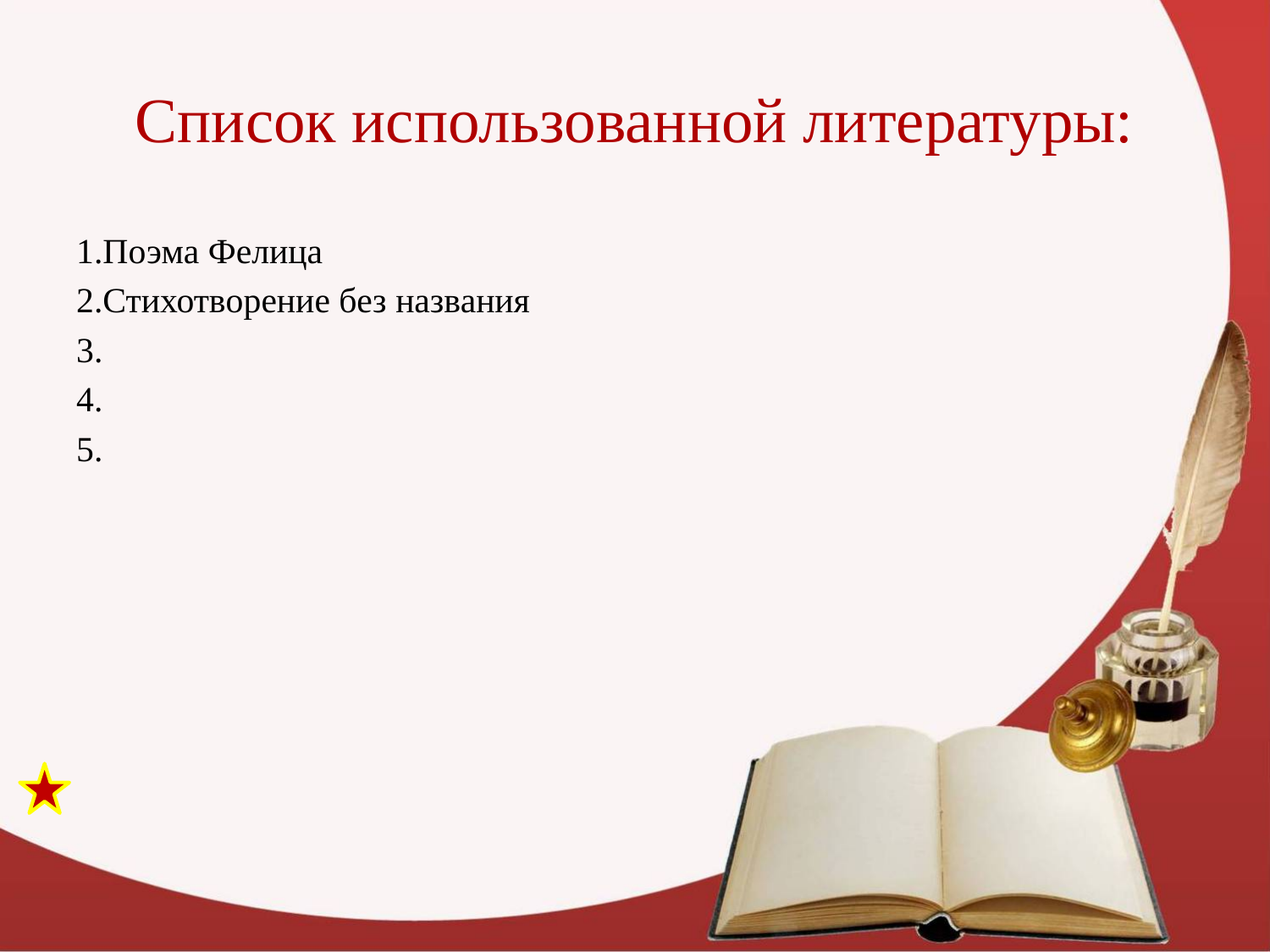

# Список использованной литературы:
1.Поэма Фелица
2.Стихотворение без названия
3.
4.
5.